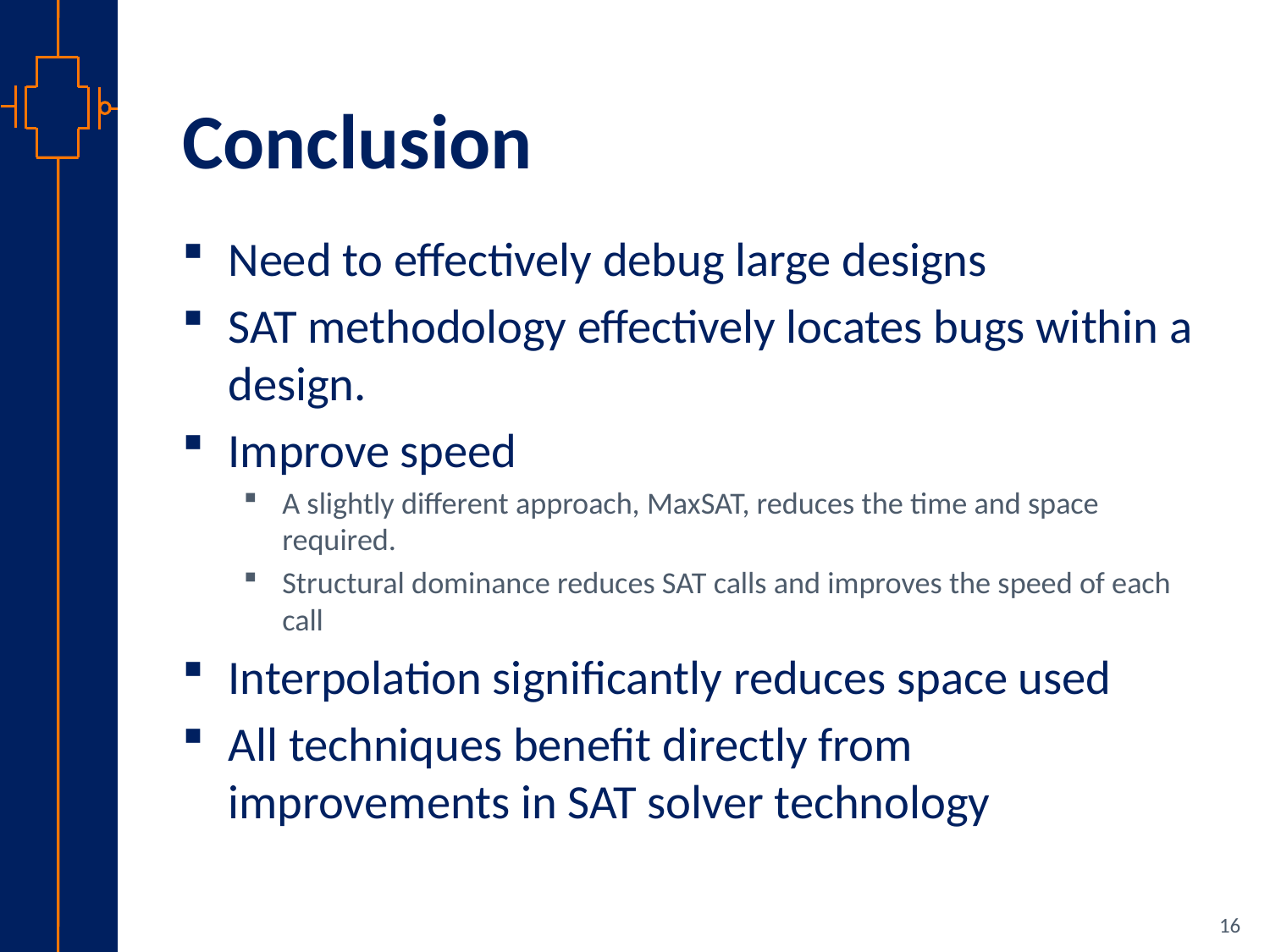

# Conclusion
Need to effectively debug large designs
SAT methodology effectively locates bugs within a design.
Improve speed
A slightly different approach, MaxSAT, reduces the time and space required.
Structural dominance reduces SAT calls and improves the speed of each call
Interpolation significantly reduces space used
All techniques benefit directly from improvements in SAT solver technology

16